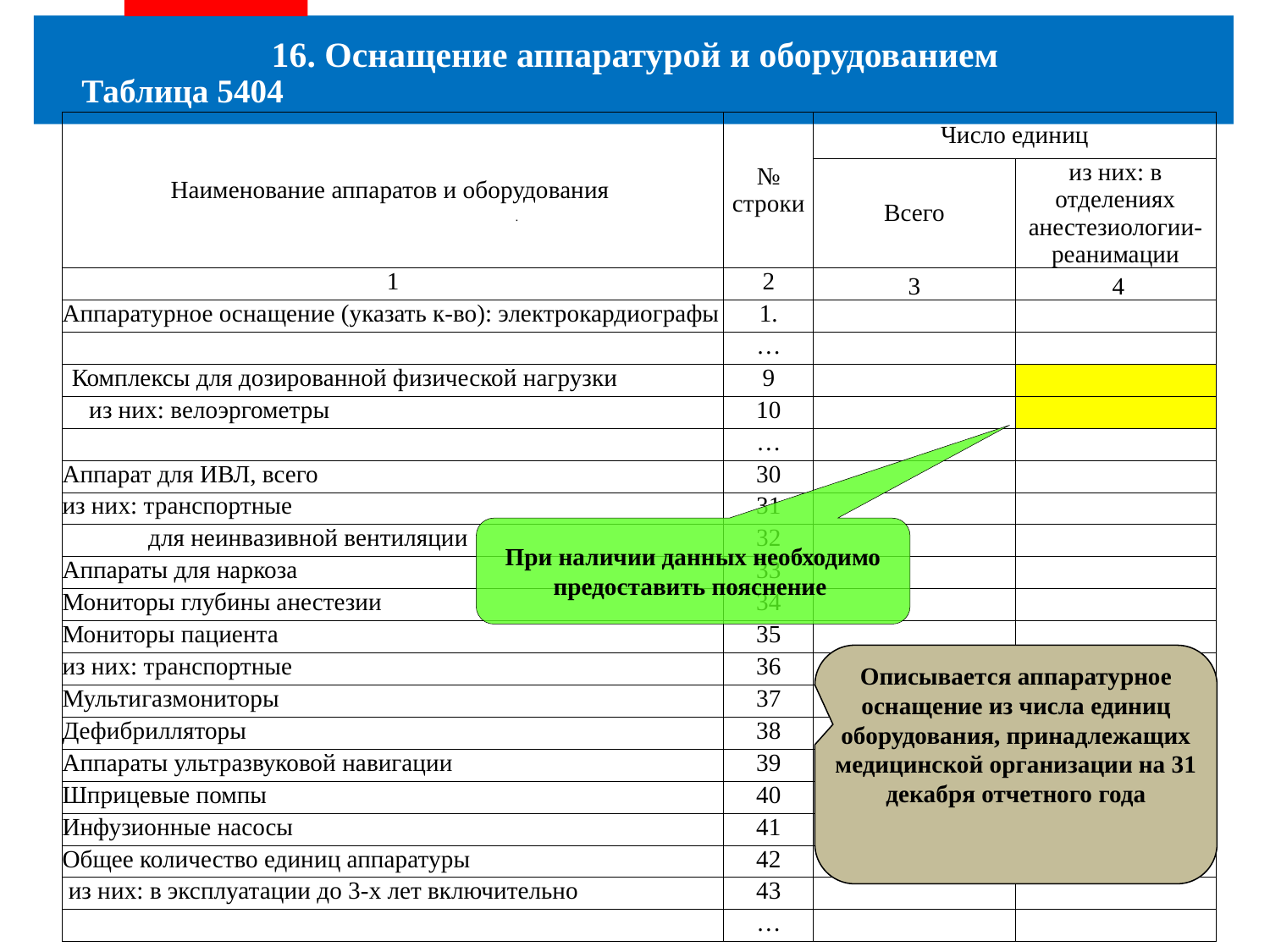

16. Оснащение аппаратурой и оборудованием
# Таблица 5404
| Наименование аппаратов и оборудования | № строки | Число единиц |  |
| --- | --- | --- | --- |
|  |  | Всего | из них: в отделениях анестезиологии-реанимации |
| 1 | 2 | 3 | 4 |
| Аппаратурное оснащение (указать к-во): электрокардиографы | 1. |  |  |
|  | … |  |  |
| Комплексы для дозированной физической нагрузки | 9 |  |  |
| из них: велоэргометры | 10 |  |  |
|  | … |  |  |
| Аппарат для ИВЛ, всего | 30 |  |  |
| из них: транспортные | 31 |  |  |
| для неинвазивной вентиляции | 32 |  |  |
| Аппараты для наркоза | 33 |  |  |
| Мониторы глубины анестезии | 34 |  |  |
| Мониторы пациента | 35 |  |  |
| из них: транспортные | 36 |  |  |
| Мультигазмониторы | 37 |  |  |
| Дефибрилляторы | 38 |  |  |
| Аппараты ультразвуковой навигации | 39 |  |  |
| Шприцевые помпы | 40 |  |  |
| Инфузионные насосы | 41 |  |  |
| Общее количество единиц аппаратуры | 42 |  |  |
| из них: в эксплуатации до 3-х лет включительно | 43 |  |  |
|  | … |  |  |

При наличии данных необходимо предоставить пояснение
Описывается аппаратурное оснащение из числа единиц оборудования, принадлежащих медицинской организации на 31 декабря отчетного года